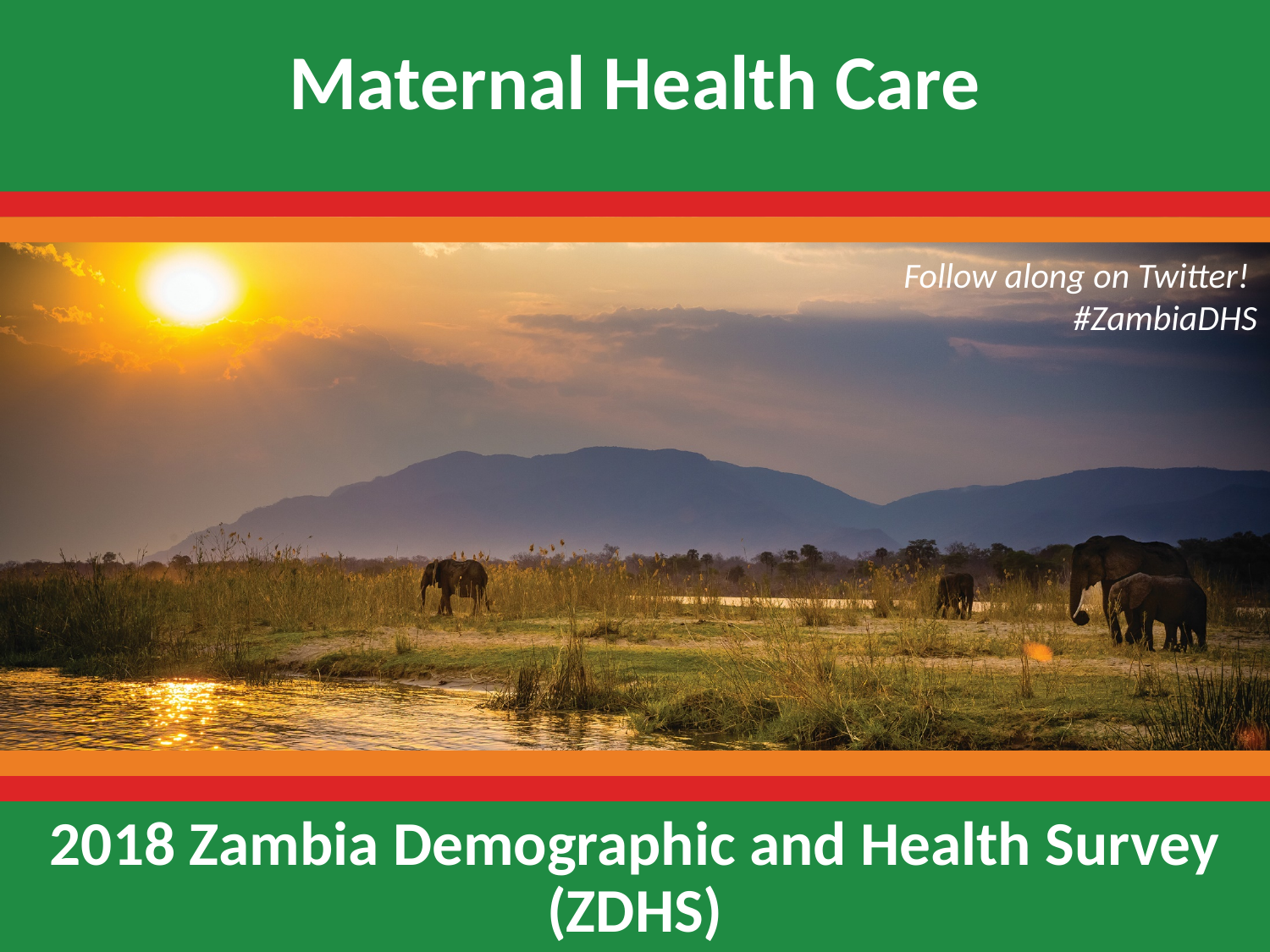

Maternal Health Care
Follow along on Twitter!
#ZambiaDHS